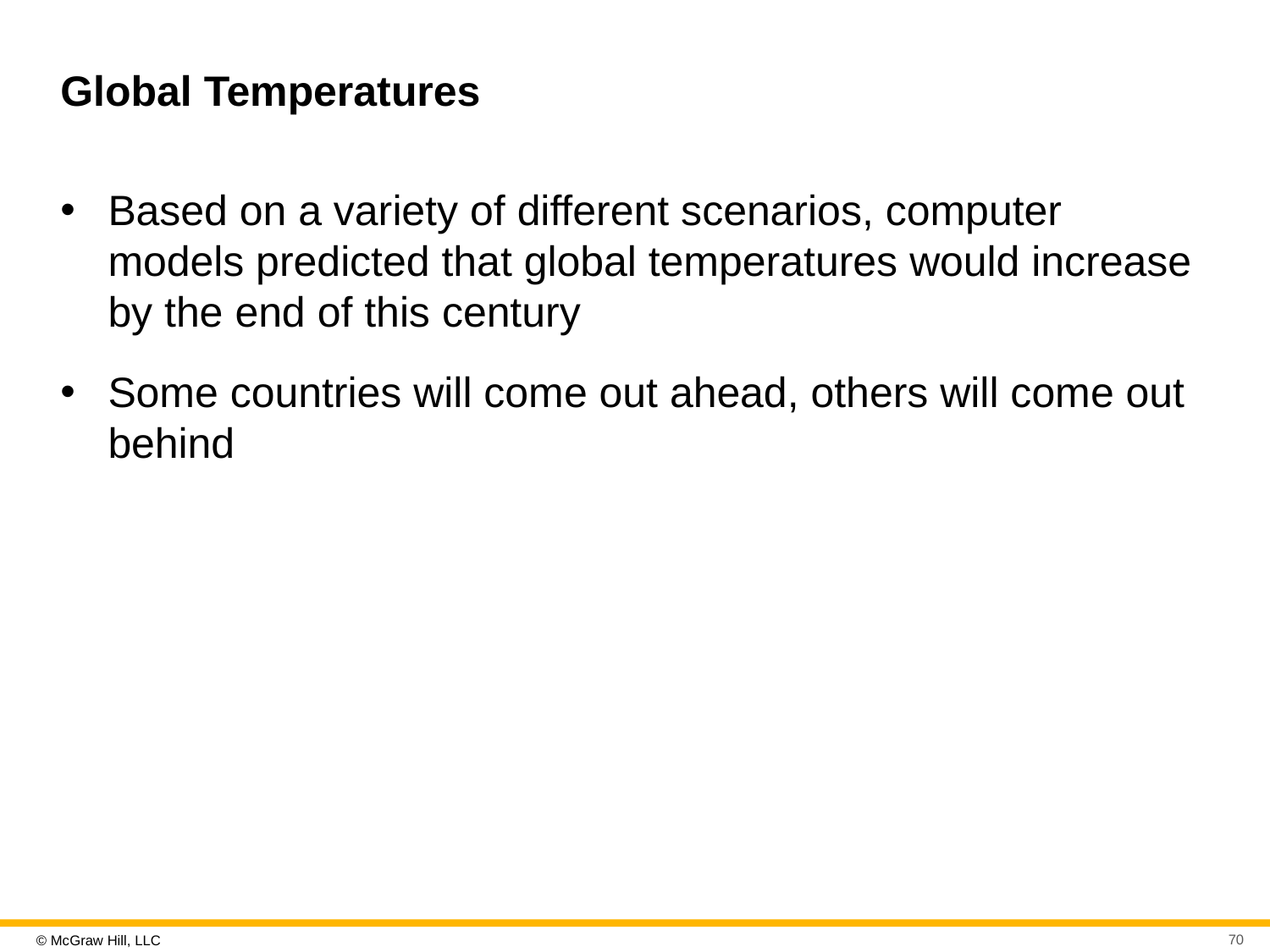

# Global Temperatures
Based on a variety of different scenarios, computer models predicted that global temperatures would increase by the end of this century
Some countries will come out ahead, others will come out behind
70